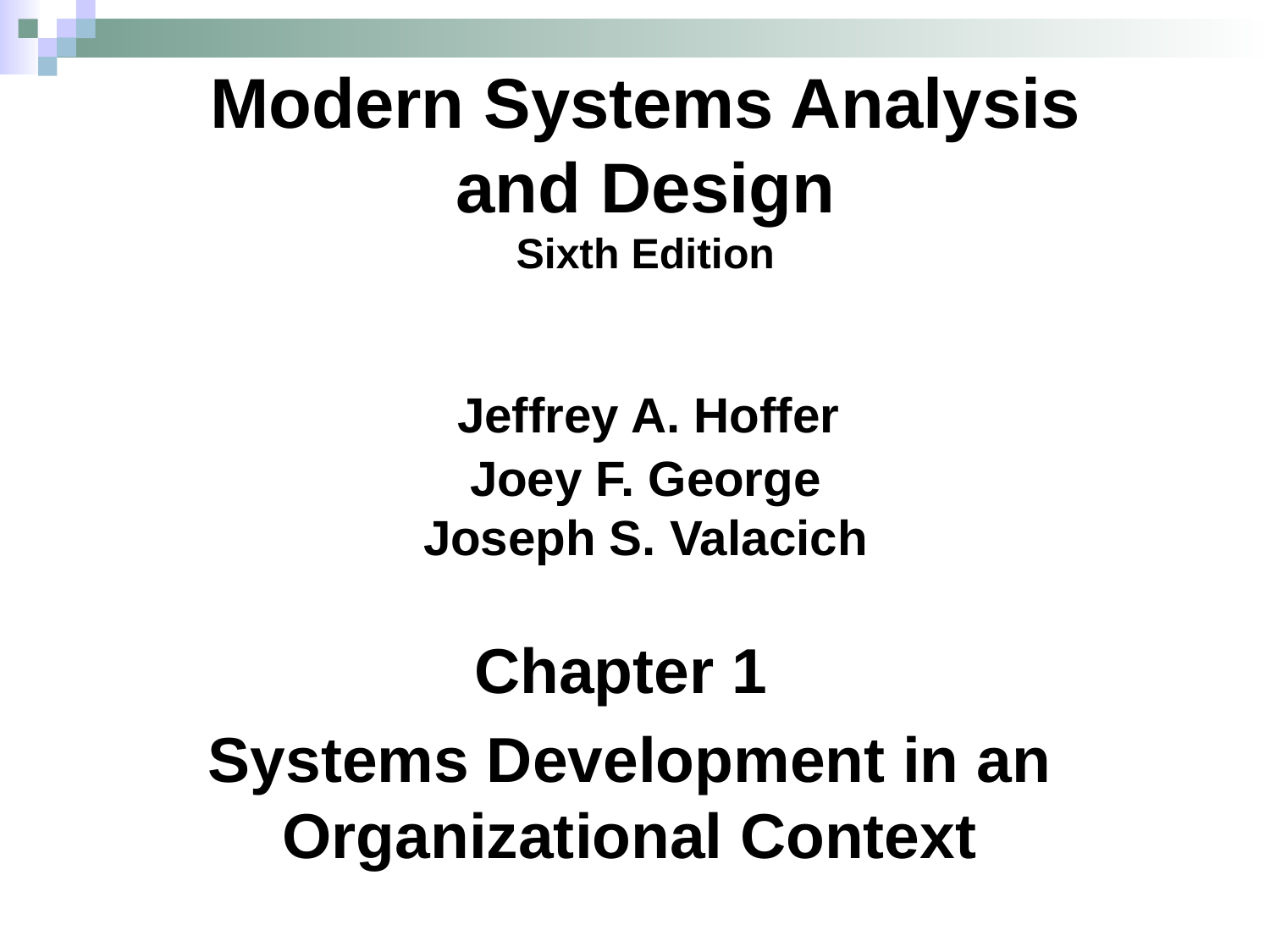

Modern Systems Analysis
and Design
Sixth Edition
 Jeffrey A. Hoffer
Joey F. George
Joseph S. Valacich
Chapter 1
Systems Development in an Organizational Context